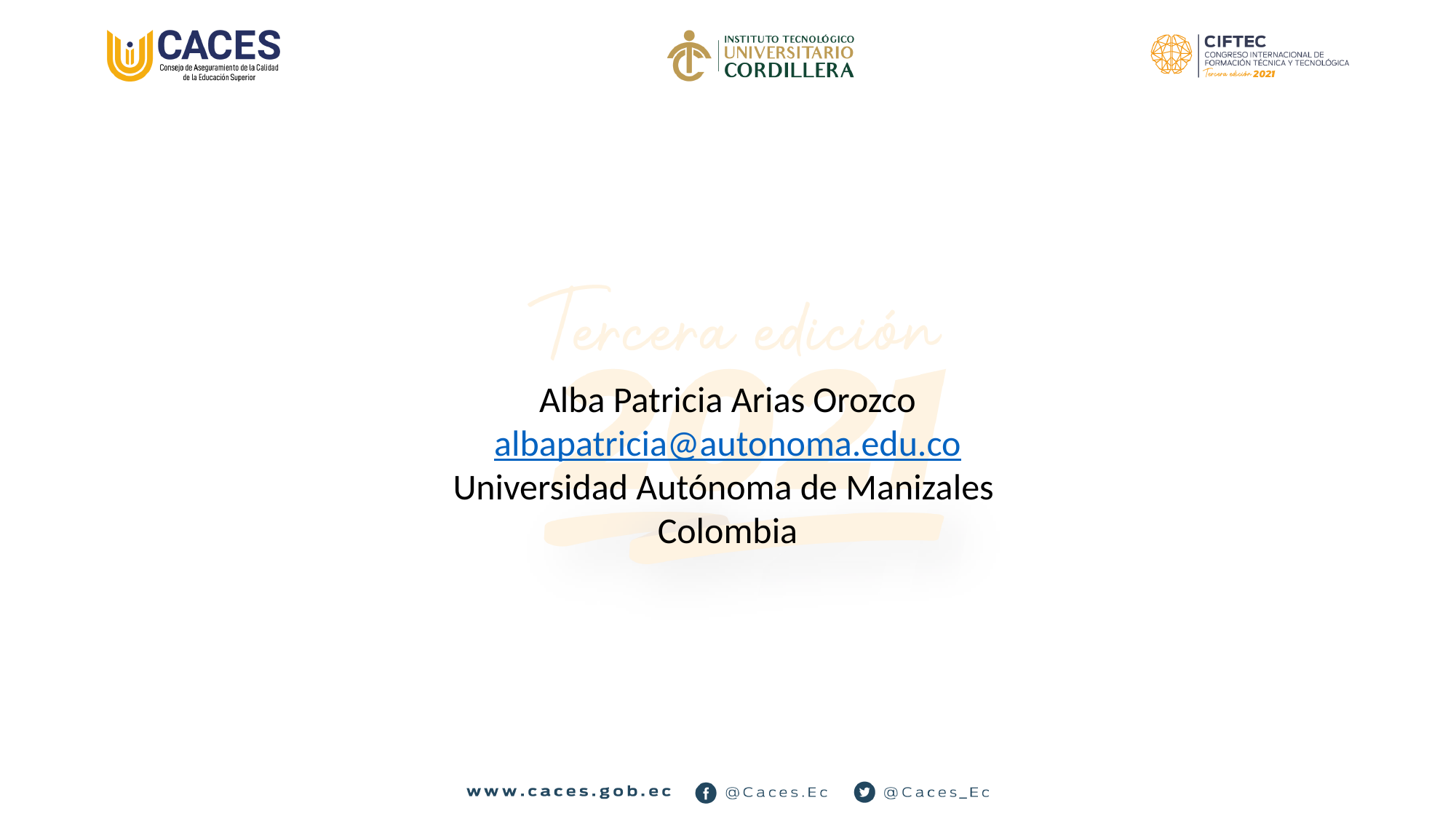

Alba Patricia Arias Orozco
albapatricia@autonoma.edu.co
Universidad Autónoma de Manizales
Colombia